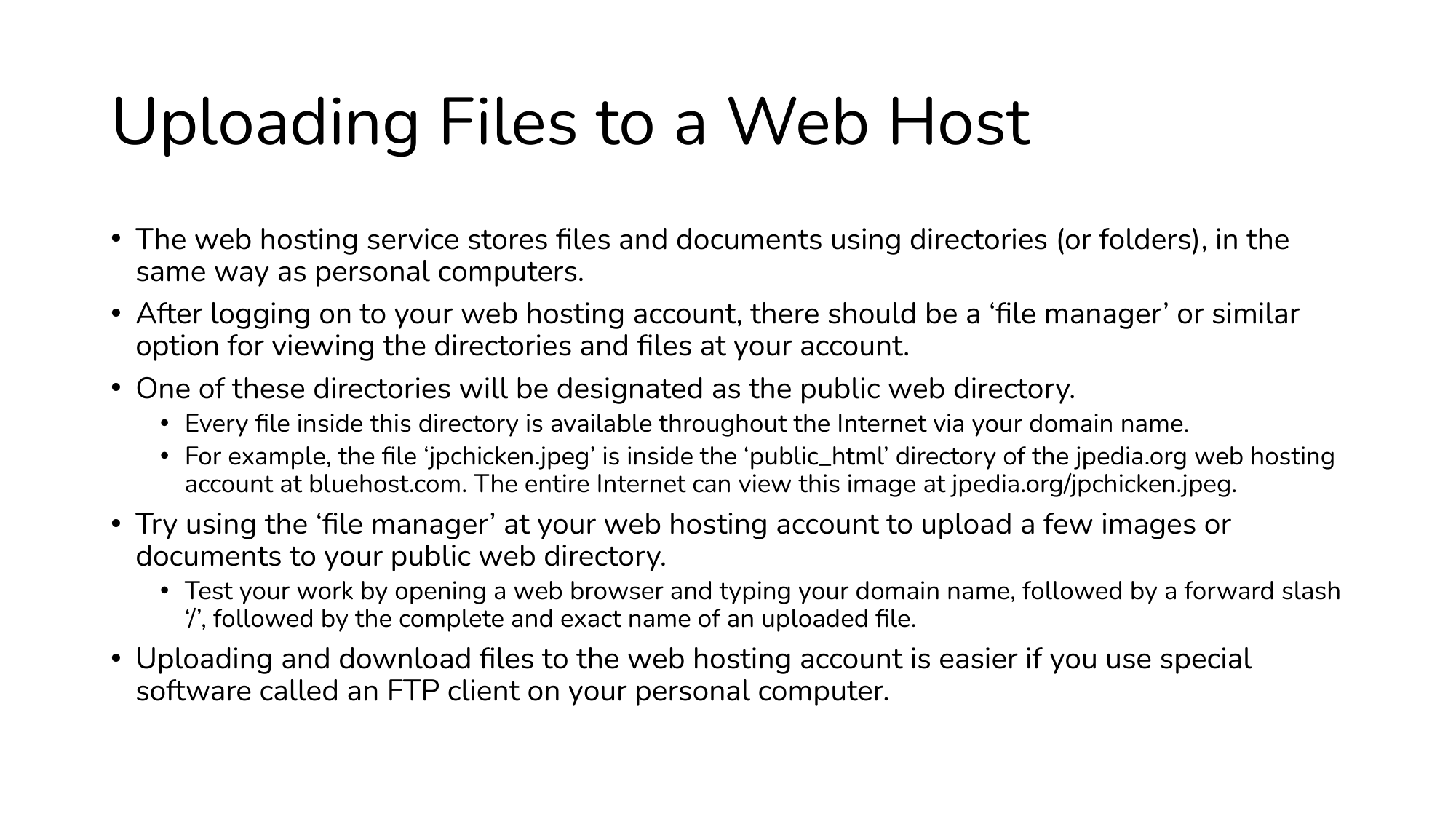

# Uploading Files to a Web Host
The web hosting service stores files and documents using directories (or folders), in the same way as personal computers.
After logging on to your web hosting account, there should be a ‘file manager’ or similar option for viewing the directories and files at your account.
One of these directories will be designated as the public web directory.
Every file inside this directory is available throughout the Internet via your domain name.
For example, the file ‘jpchicken.jpeg’ is inside the ‘public_html’ directory of the jpedia.org web hosting account at bluehost.com. The entire Internet can view this image at jpedia.org/jpchicken.jpeg.
Try using the ‘file manager’ at your web hosting account to upload a few images or documents to your public web directory.
Test your work by opening a web browser and typing your domain name, followed by a forward slash ‘/’, followed by the complete and exact name of an uploaded file.
Uploading and download files to the web hosting account is easier if you use special software called an FTP client on your personal computer.